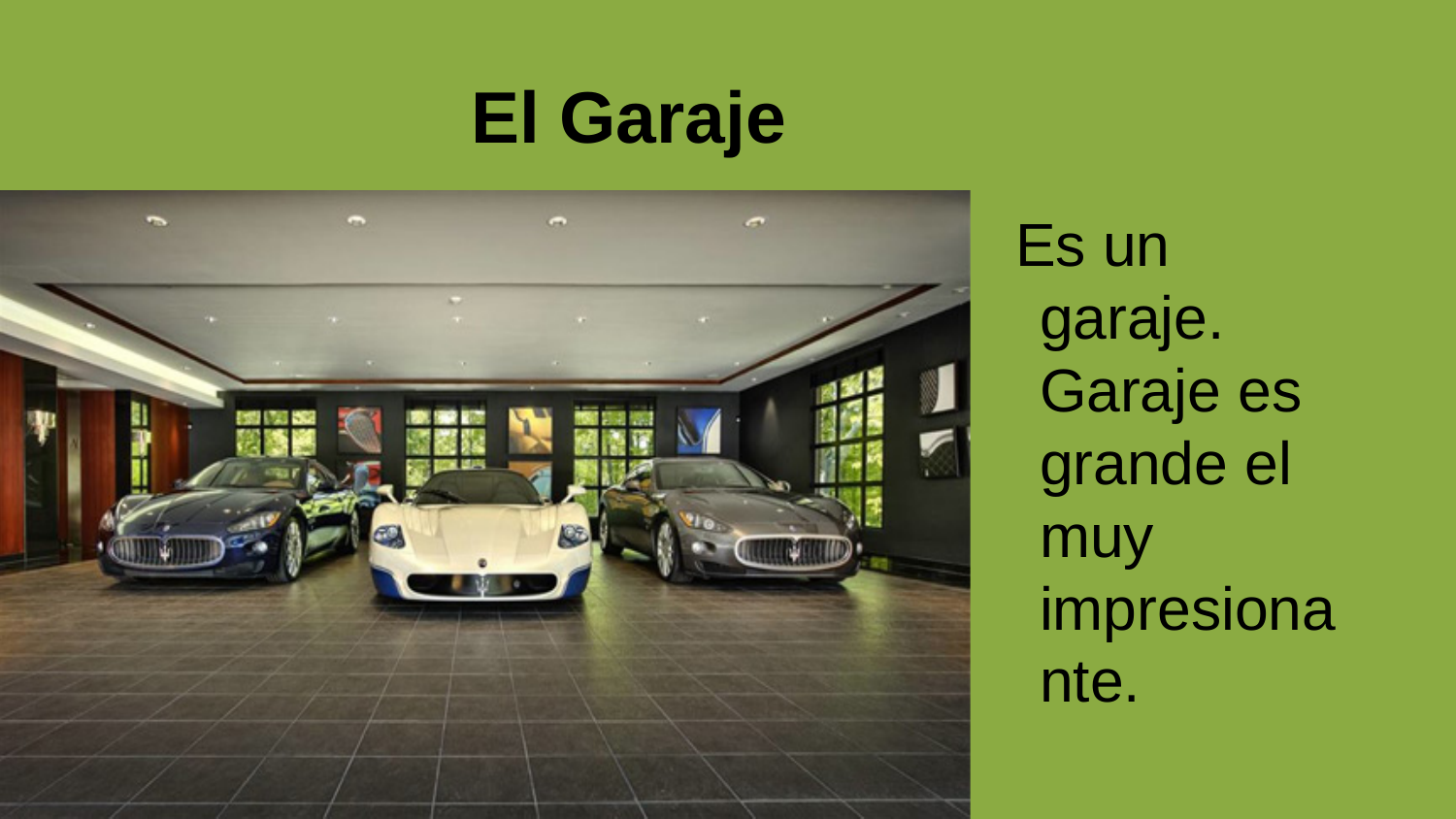

# El Garaje

Es un garaje.  Garaje es grande el muy    impresionante.